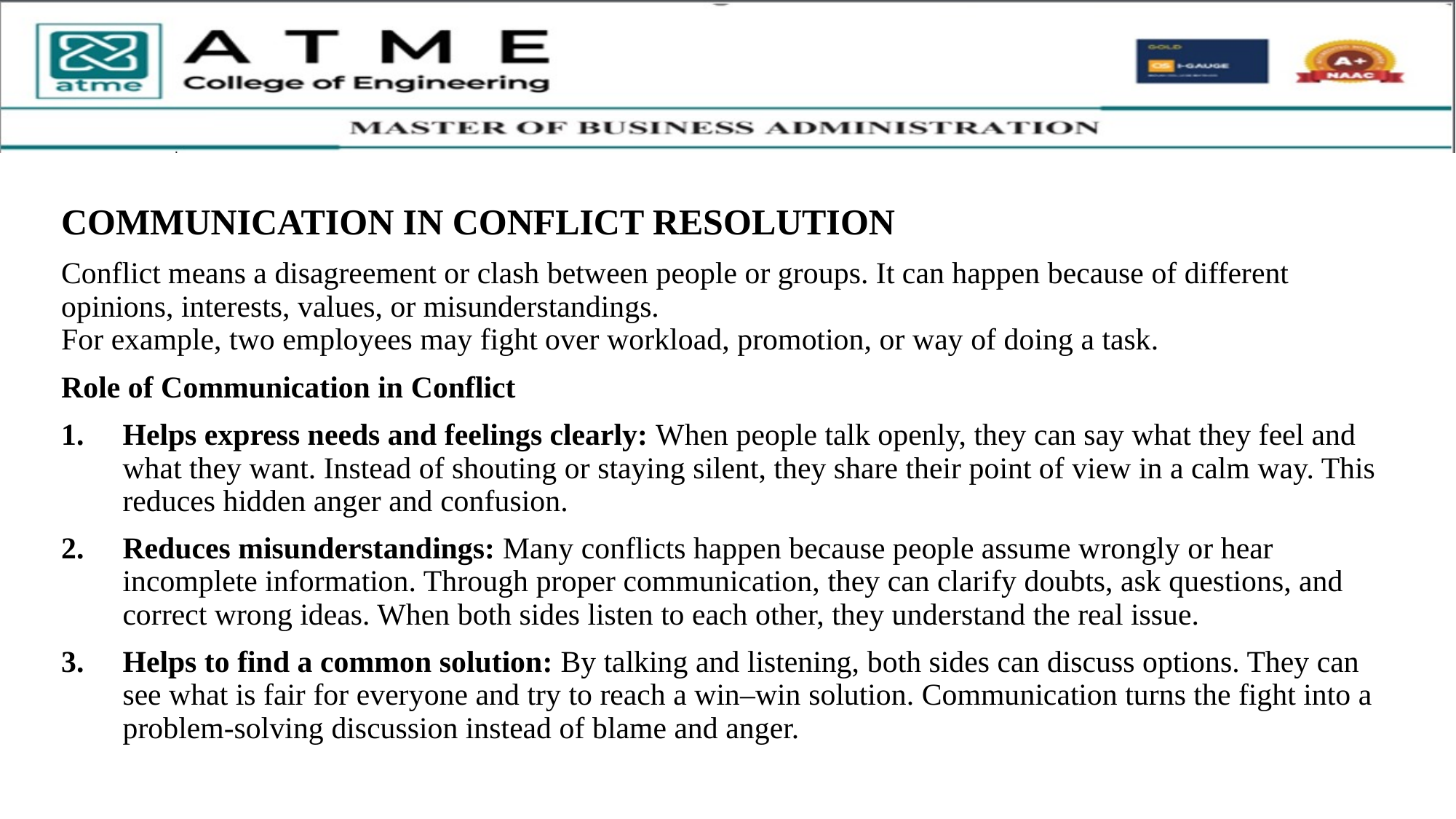

COMMUNICATION IN CONFLICT RESOLUTION
Conflict means a disagreement or clash between people or groups. It can happen because of different opinions, interests, values, or misunderstandings.
For example, two employees may fight over workload, promotion, or way of doing a task.
Role of Communication in Conflict
Helps express needs and feelings clearly: When people talk openly, they can say what they feel and what they want. Instead of shouting or staying silent, they share their point of view in a calm way. This reduces hidden anger and confusion.
Reduces misunderstandings: Many conflicts happen because people assume wrongly or hear incomplete information. Through proper communication, they can clarify doubts, ask questions, and correct wrong ideas. When both sides listen to each other, they understand the real issue.
Helps to find a common solution: By talking and listening, both sides can discuss options. They can see what is fair for everyone and try to reach a win–win solution. Communication turns the fight into a problem-solving discussion instead of blame and anger.